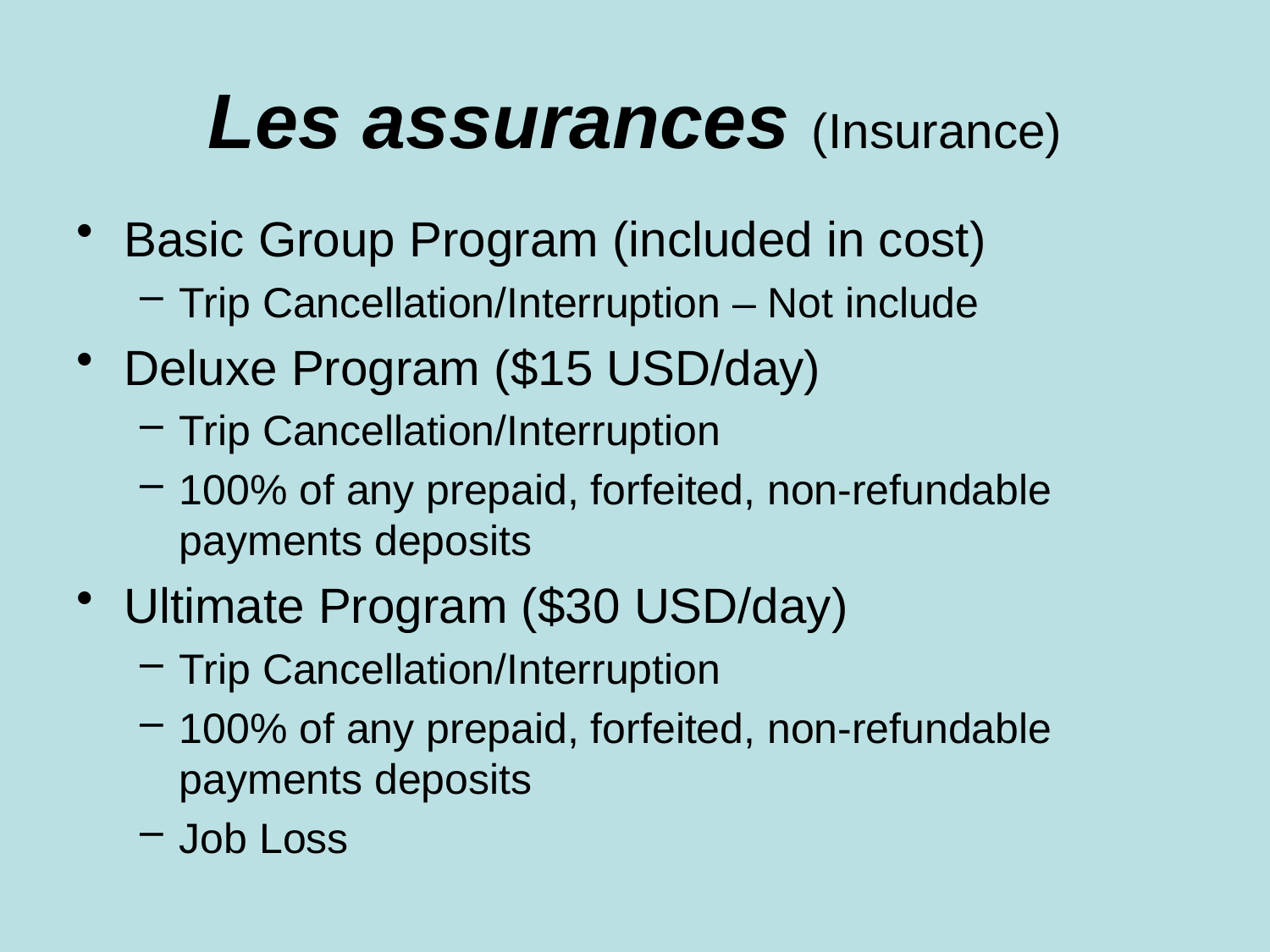

# Les assurances (Insurance)
Basic Group Program (included in cost)
Trip Cancellation/Interruption – Not include
Deluxe Program ($15 USD/day)
Trip Cancellation/Interruption
100% of any prepaid, forfeited, non-refundable payments deposits
Ultimate Program ($30 USD/day)
Trip Cancellation/Interruption
100% of any prepaid, forfeited, non-refundable payments deposits
Job Loss